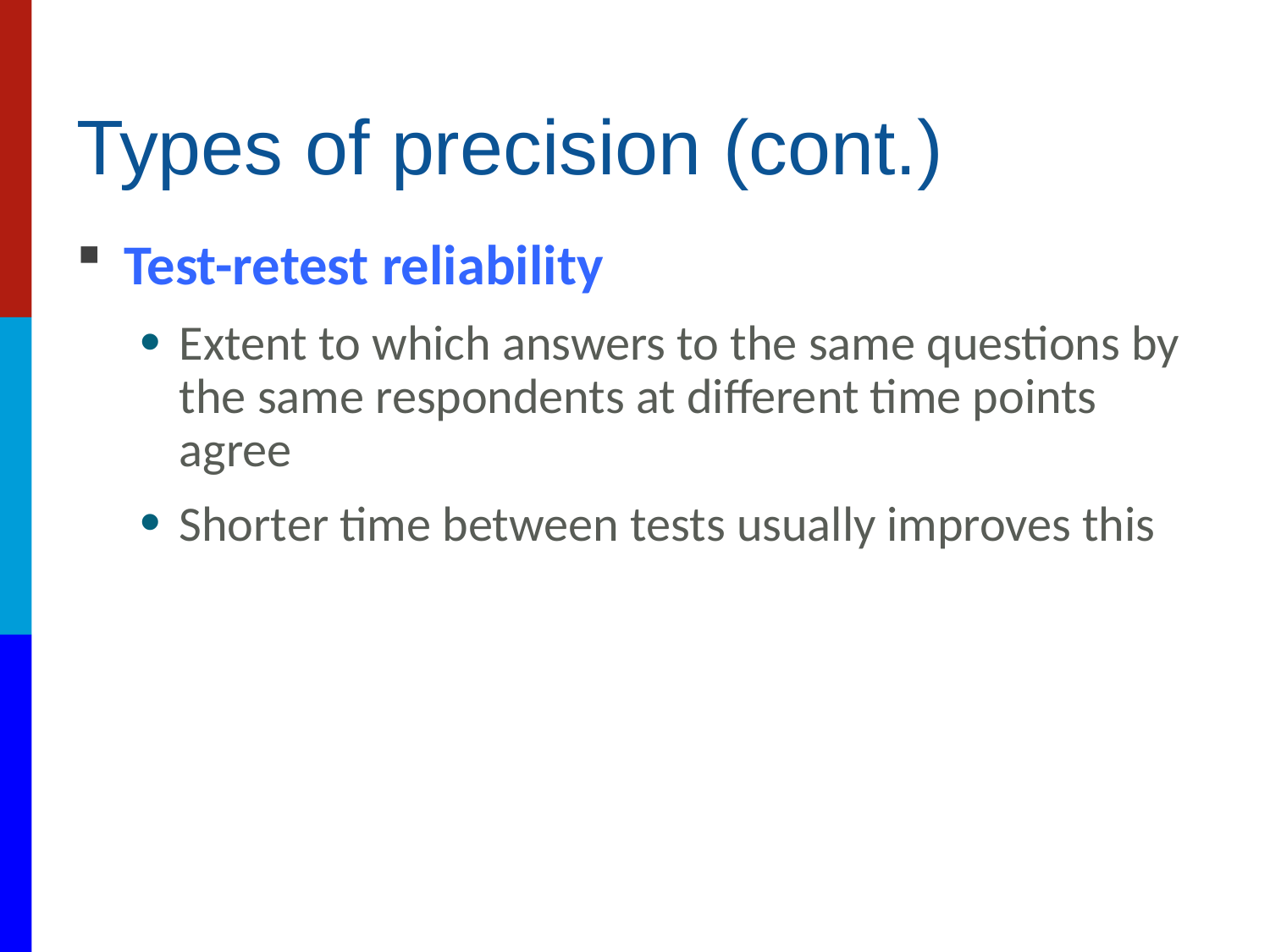

# Types of precision (cont.)
Test-retest reliability
Extent to which answers to the same questions by the same respondents at different time points agree
Shorter time between tests usually improves this